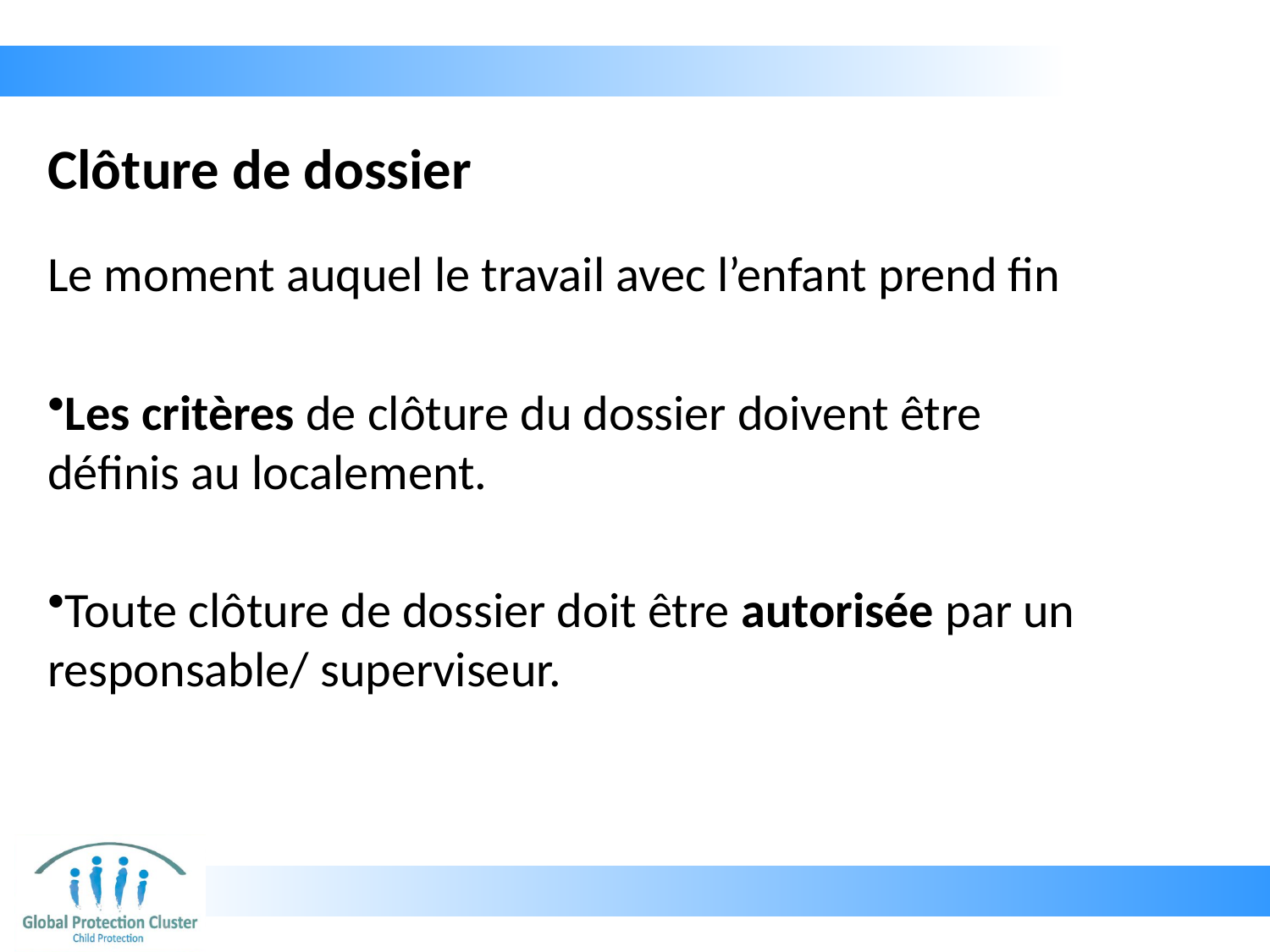

# Clôture de dossier
Le moment auquel le travail avec l’enfant prend fin

Les critères de clôture du dossier doivent être définis au localement.

Toute clôture de dossier doit être autorisée par un responsable/ superviseur.